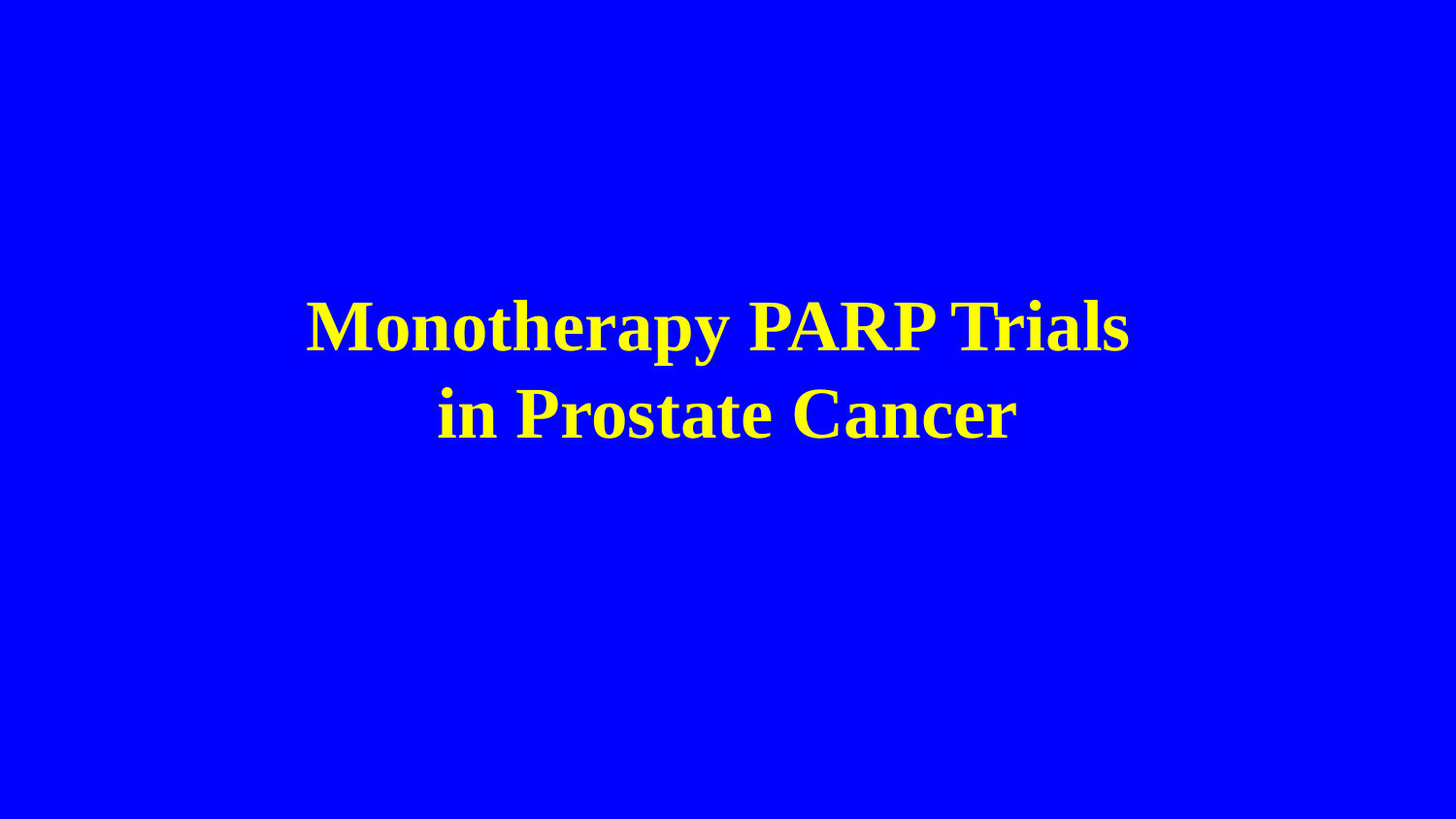

# Monotherapy PARP Trials in Prostate Cancer